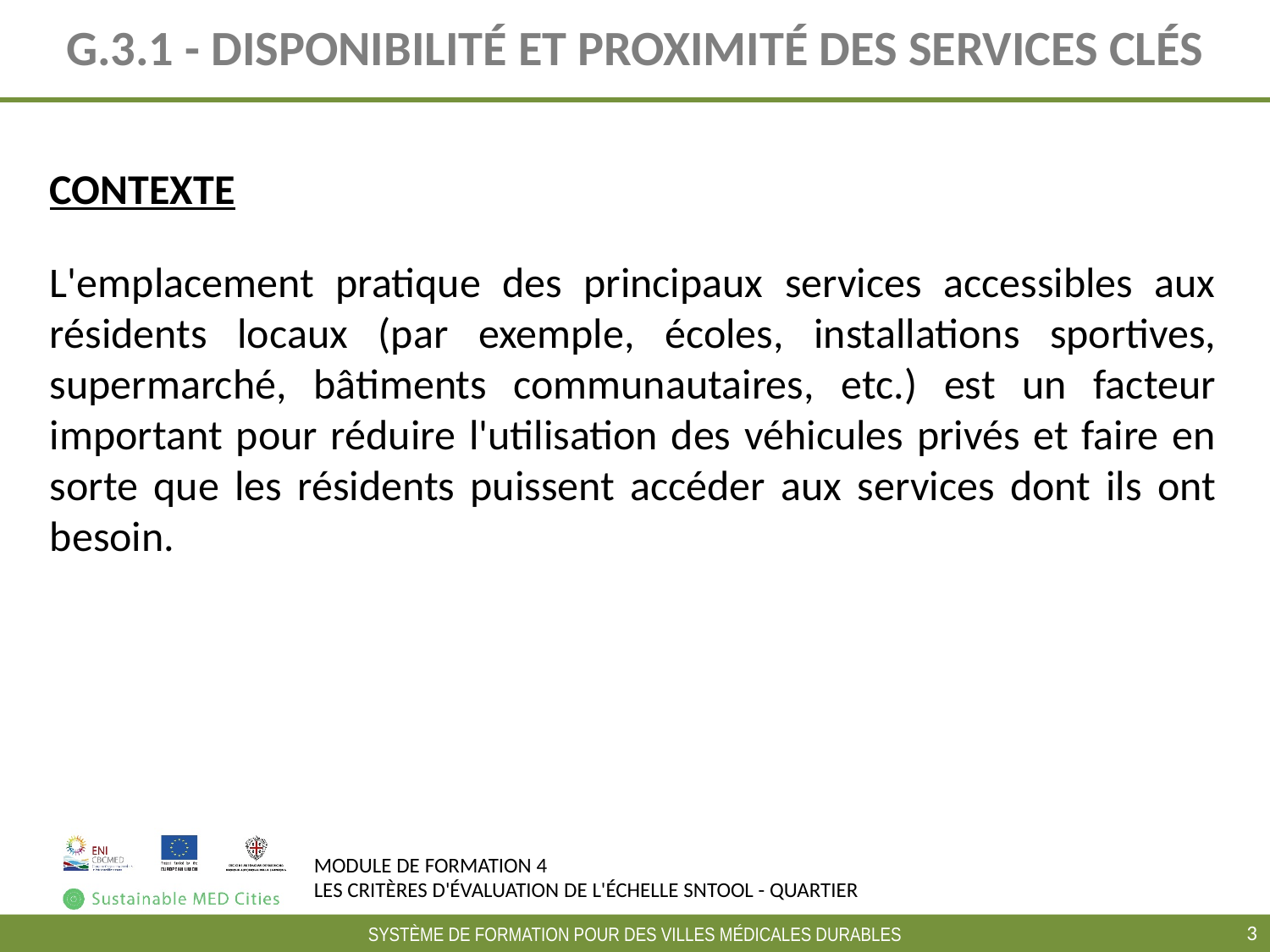

G.3.1 - DISPONIBILITÉ ET PROXIMITÉ DES SERVICES CLÉS
CONTEXTE

L'emplacement pratique des principaux services accessibles aux résidents locaux (par exemple, écoles, installations sportives, supermarché, bâtiments communautaires, etc.) est un facteur important pour réduire l'utilisation des véhicules privés et faire en sorte que les résidents puissent accéder aux services dont ils ont besoin.

3